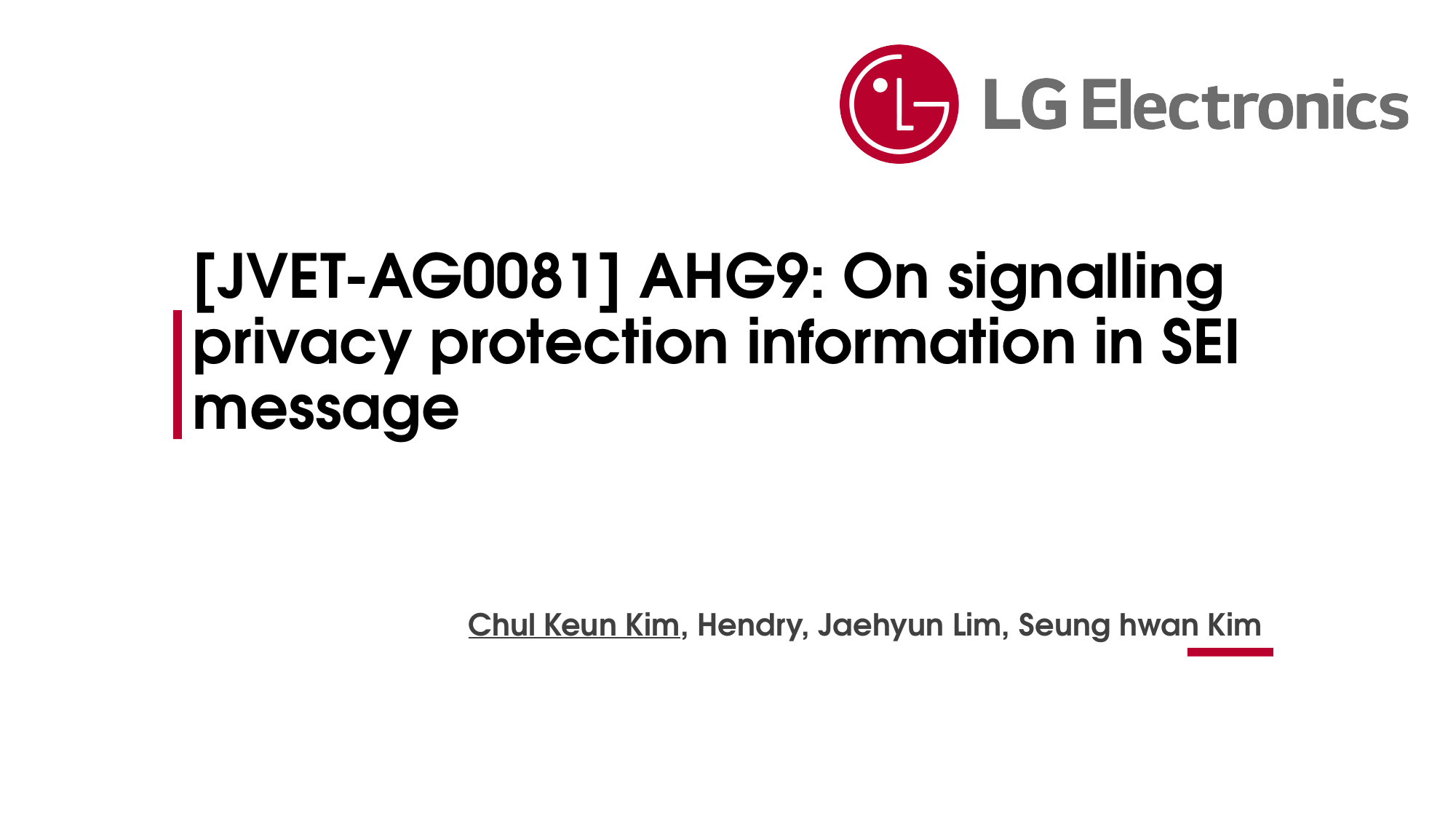

# [JVET-AG0081] AHG9: On signalling privacy protection information in SEI message
Chul Keun Kim, Hendry, Jaehyun Lim, Seung hwan Kim